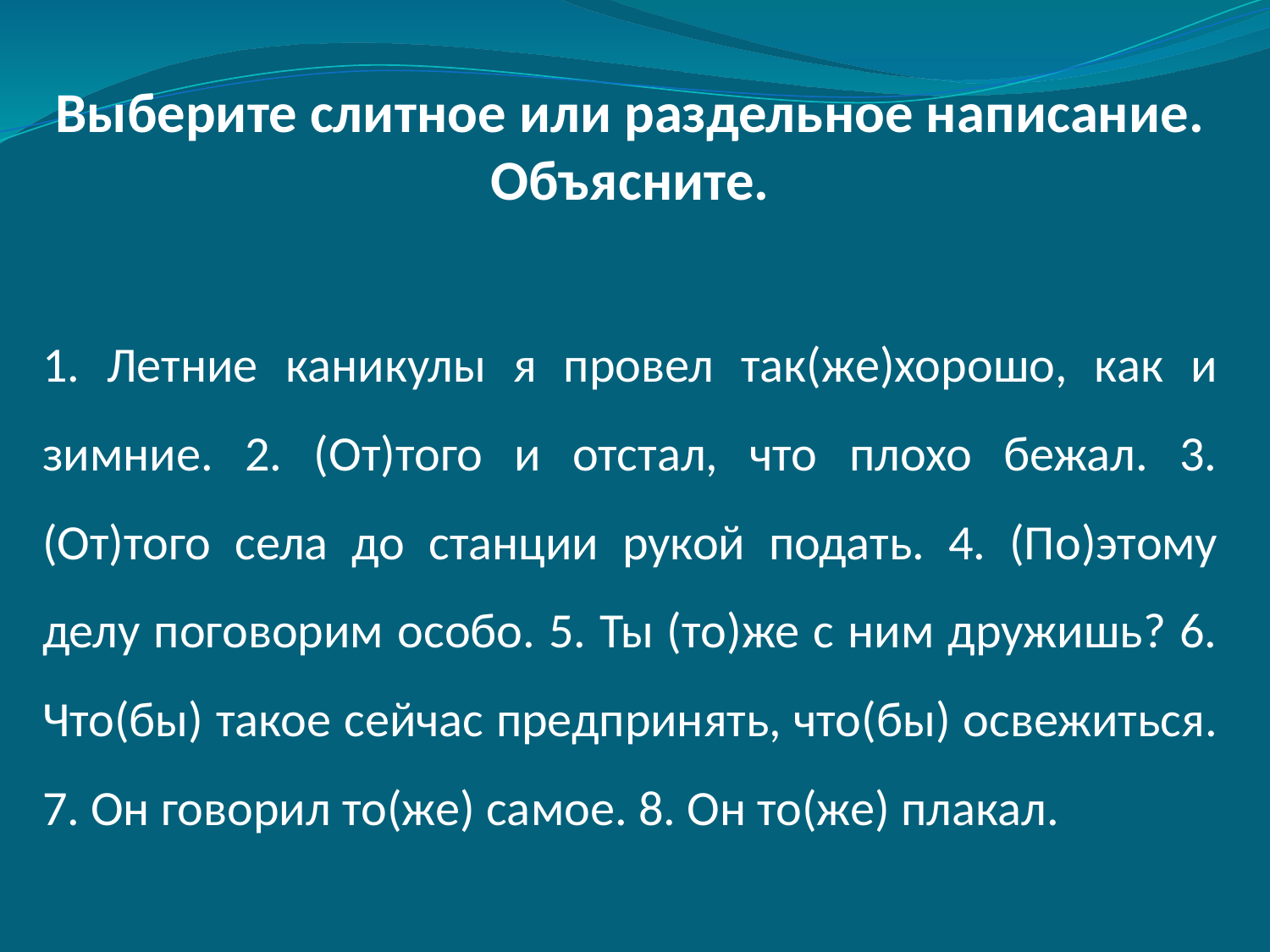

Выберите слитное или раздельное написание. Объясните.
1. Летние каникулы я провел так(же)хорошо, как и зимние. 2. (От)того и отстал, что плохо бежал. 3. (От)того села до станции рукой подать. 4. (По)этому делу поговорим особо. 5. Ты (то)же с ним дружишь? 6. Что(бы) такое сейчас предпринять, что(бы) освежиться. 7. Он говорил то(же) самое. 8. Он то(же) плакал.